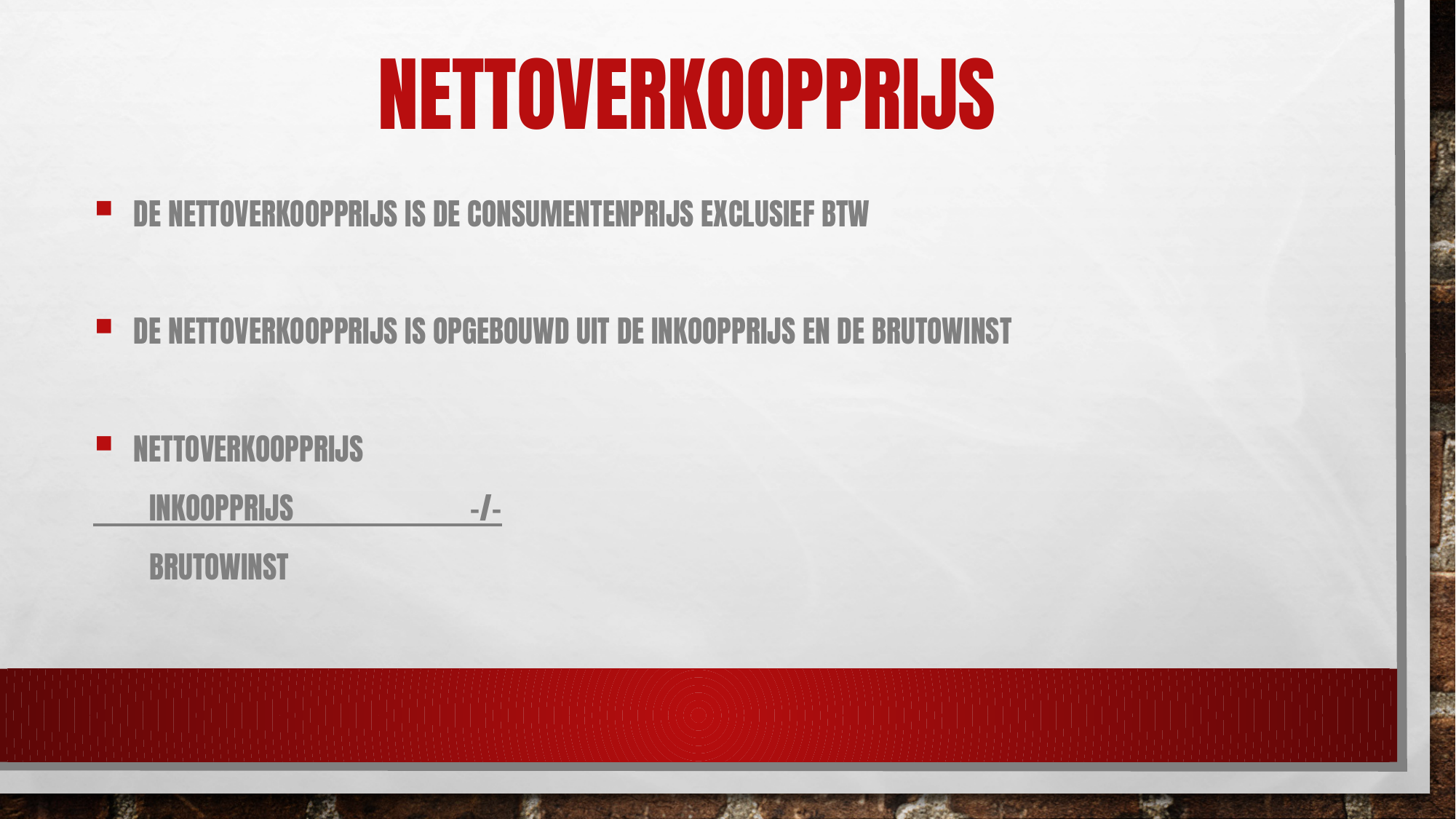

# Nettoverkoopprijs
De nettoverkoopprijs is de consumentenprijs exclusief BTW

De nettoverkoopprijs is opgebouwd uit de inkoopprijs en de brutowinst

Nettoverkoopprijs
        Inkoopprijs                         -/-
        Brutowinst